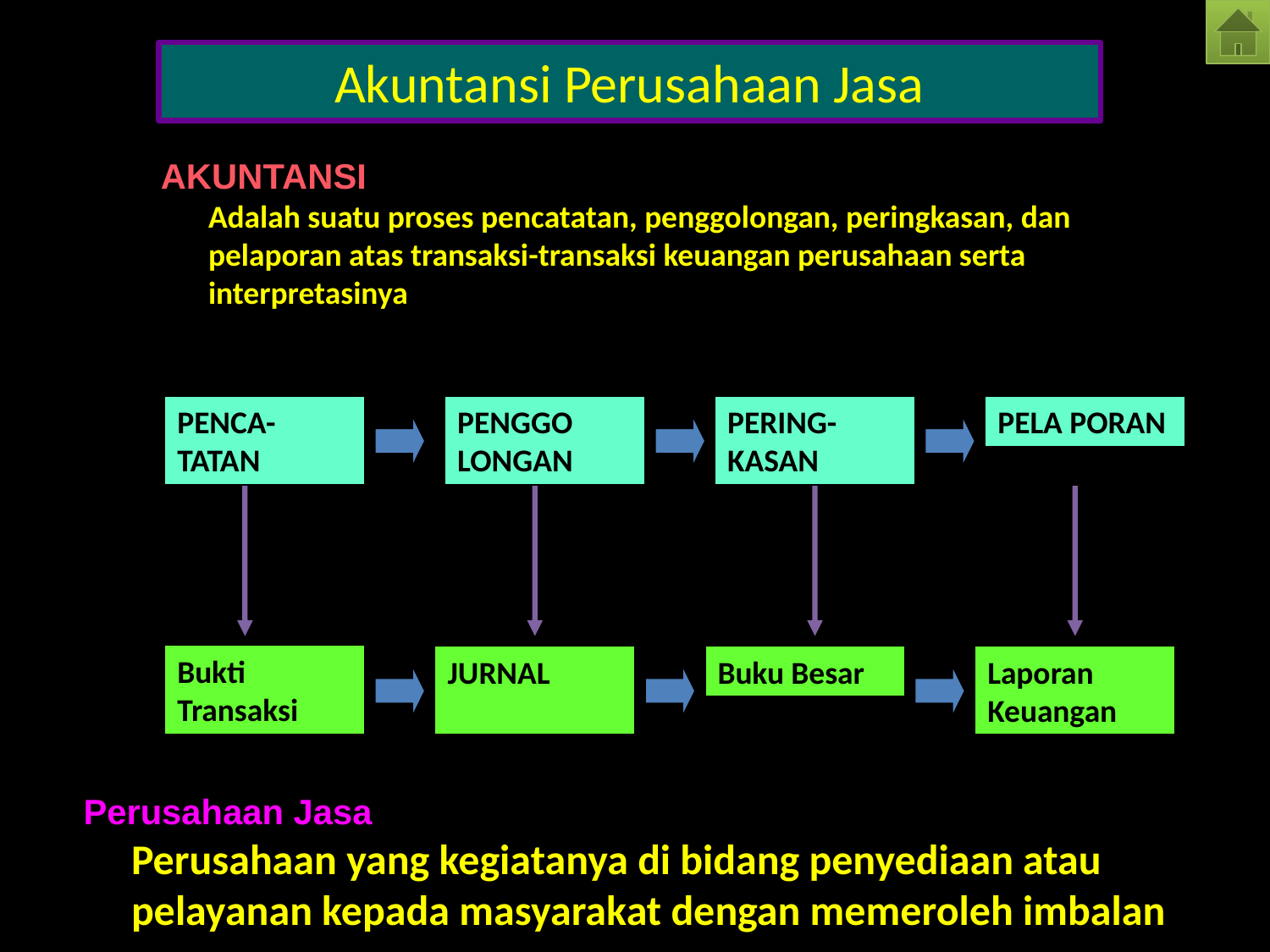

Akuntansi Perusahaan Jasa
AKUNTANSI
	Adalah suatu proses pencatatan, penggolongan, peringkasan, dan pelaporan atas transaksi-transaksi keuangan perusahaan serta interpretasinya

PENCA-TATAN
PENGGO LONGAN
PERING-KASAN
PELA PORAN

Bukti Transaksi
JURNAL

Buku Besar
Laporan Keuangan

Perusahaan Jasa
	Perusahaan yang kegiatanya di bidang penyediaan atau pelayanan kepada masyarakat dengan memeroleh imbalan